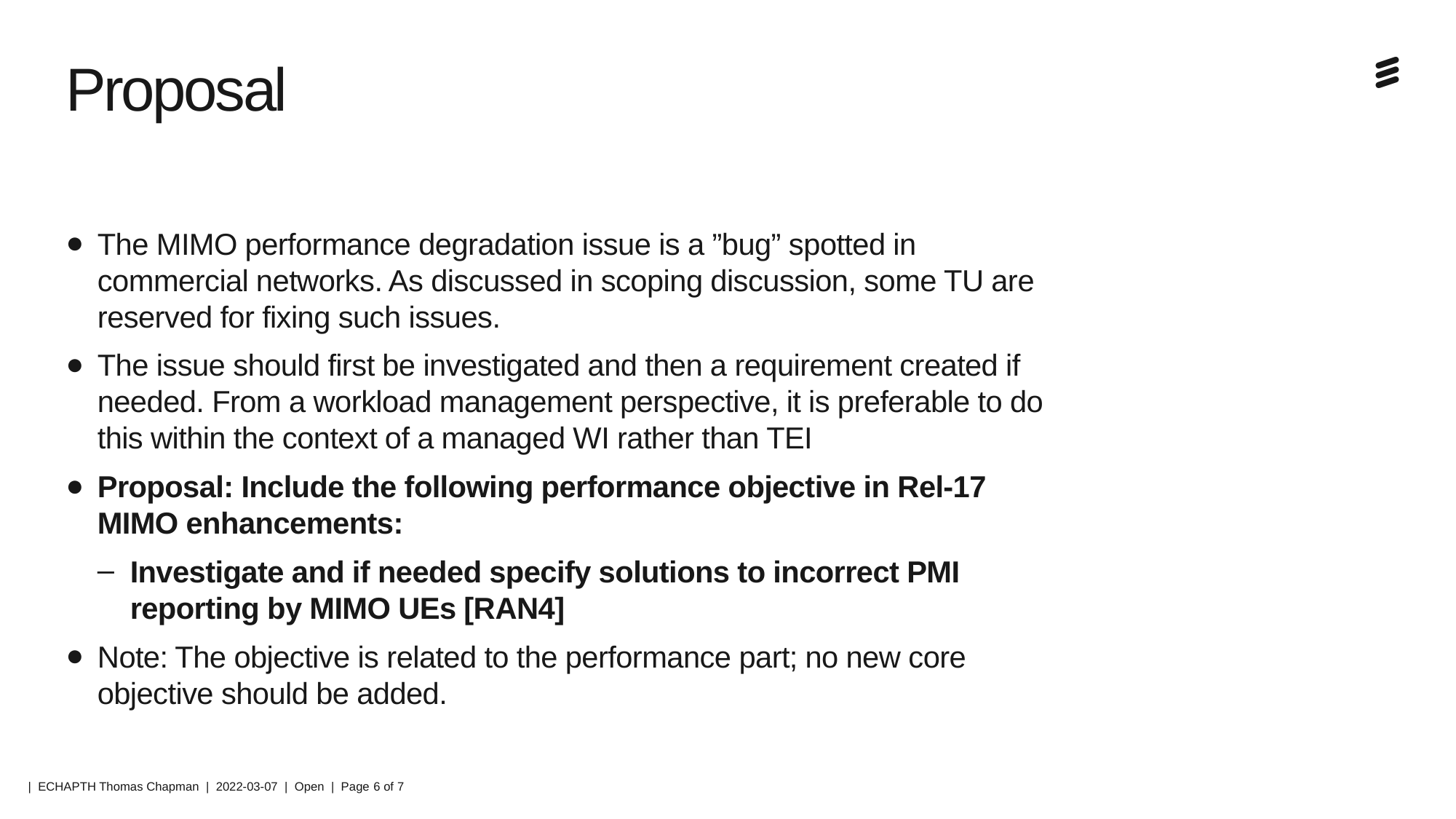

# Proposal
The MIMO performance degradation issue is a ”bug” spotted in commercial networks. As discussed in scoping discussion, some TU are reserved for fixing such issues.
The issue should first be investigated and then a requirement created if needed. From a workload management perspective, it is preferable to do this within the context of a managed WI rather than TEI
Proposal: Include the following performance objective in Rel-17 MIMO enhancements:
Investigate and if needed specify solutions to incorrect PMI reporting by MIMO UEs [RAN4]
Note: The objective is related to the performance part; no new core objective should be added.